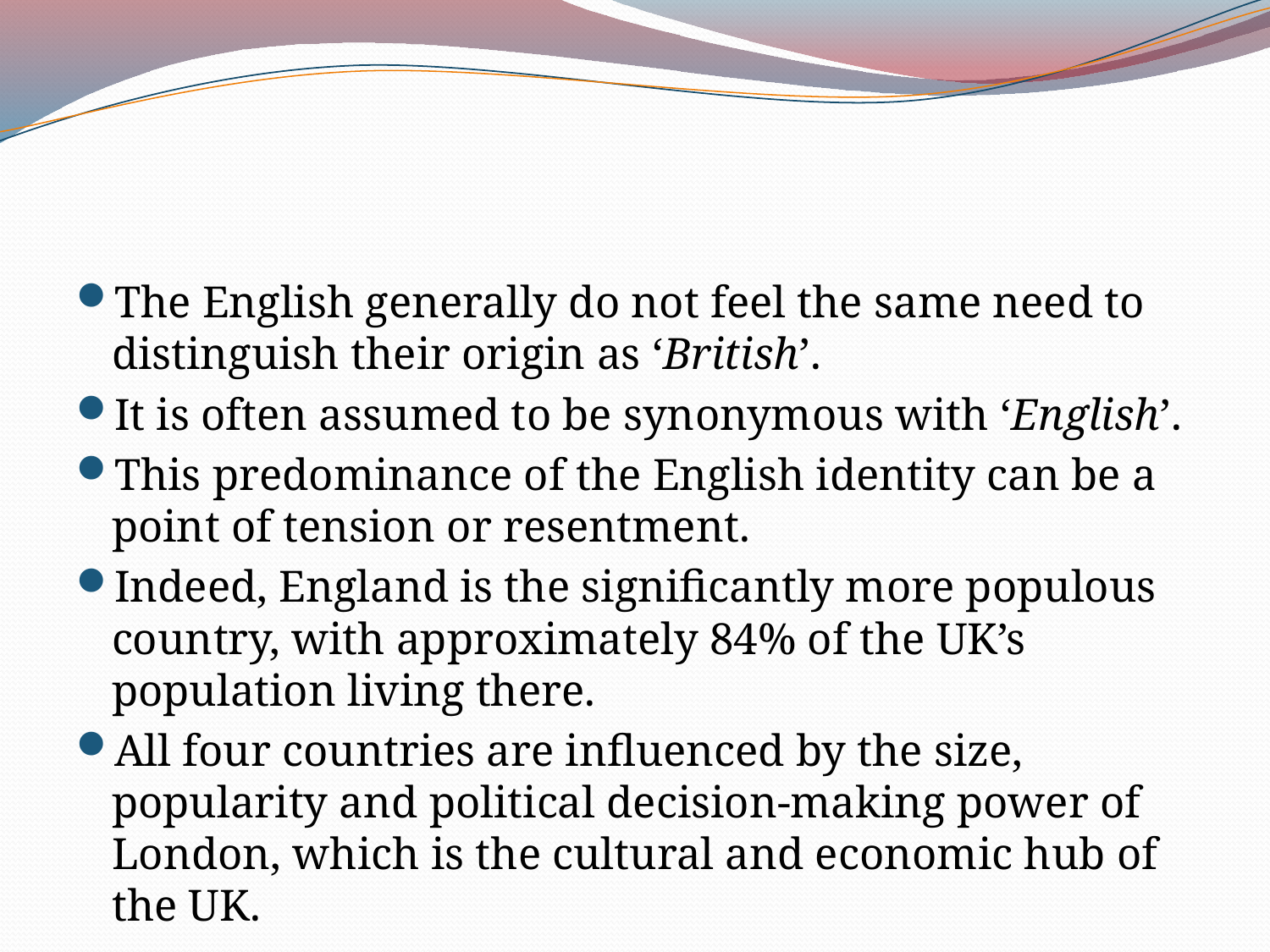

#
The English generally do not feel the same need to distinguish their origin as ‘British’.
It is often assumed to be synonymous with ‘English’.
This predominance of the English identity can be a point of tension or resentment.
Indeed, England is the significantly more populous country, with approximately 84% of the UK’s population living there.
All four countries are influenced by the size, popularity and political decision-making power of London, which is the cultural and economic hub of the UK.